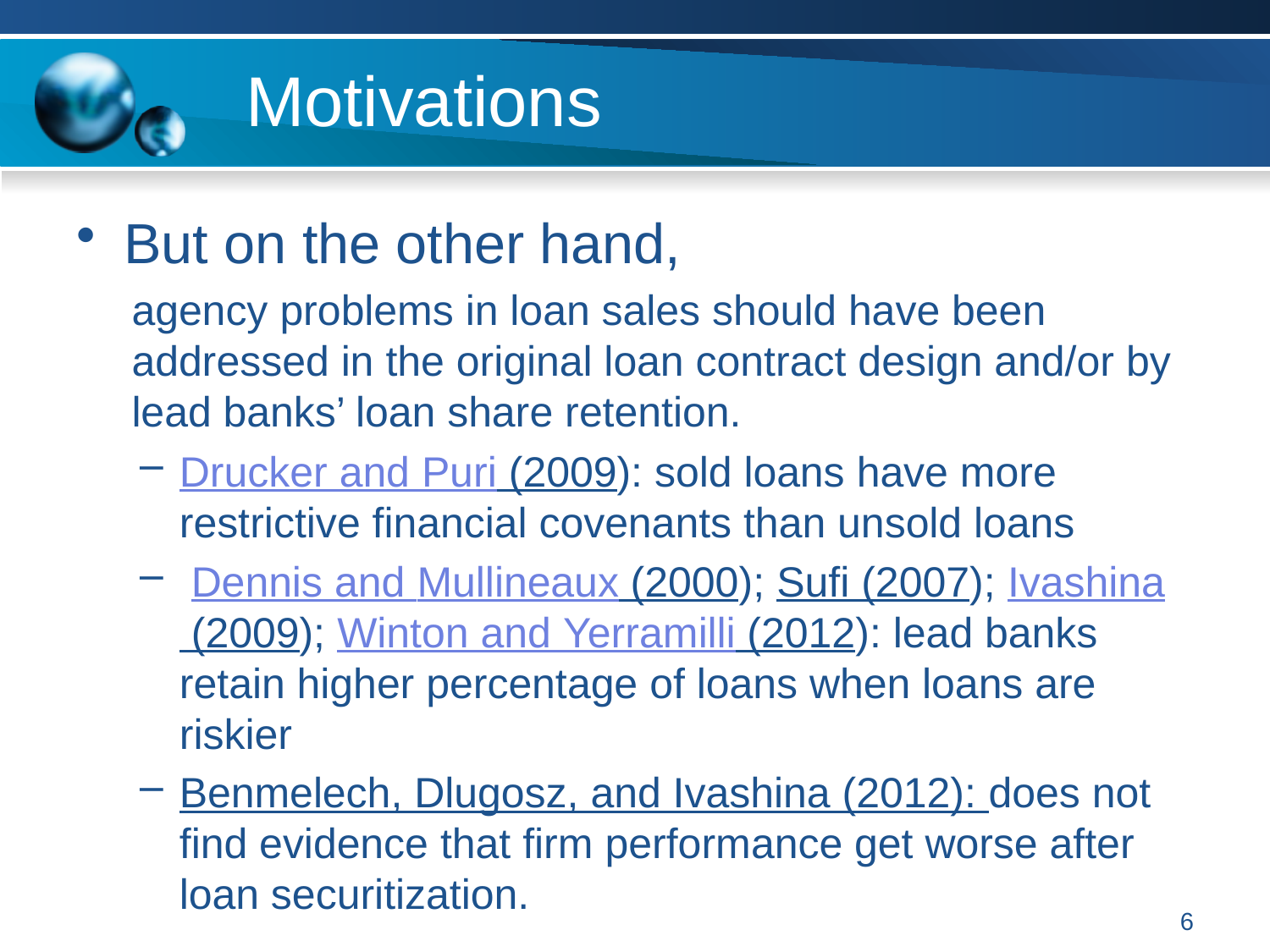

# Motivations
But on the other hand,
agency problems in loan sales should have been addressed in the original loan contract design and/or by lead banks’ loan share retention.
Drucker and Puri (2009): sold loans have more restrictive financial covenants than unsold loans
 Dennis and Mullineaux (2000); Sufi (2007); Ivashina (2009); Winton and Yerramilli (2012): lead banks retain higher percentage of loans when loans are riskier
Benmelech, Dlugosz, and Ivashina (2012): does not find evidence that firm performance get worse after loan securitization.

6